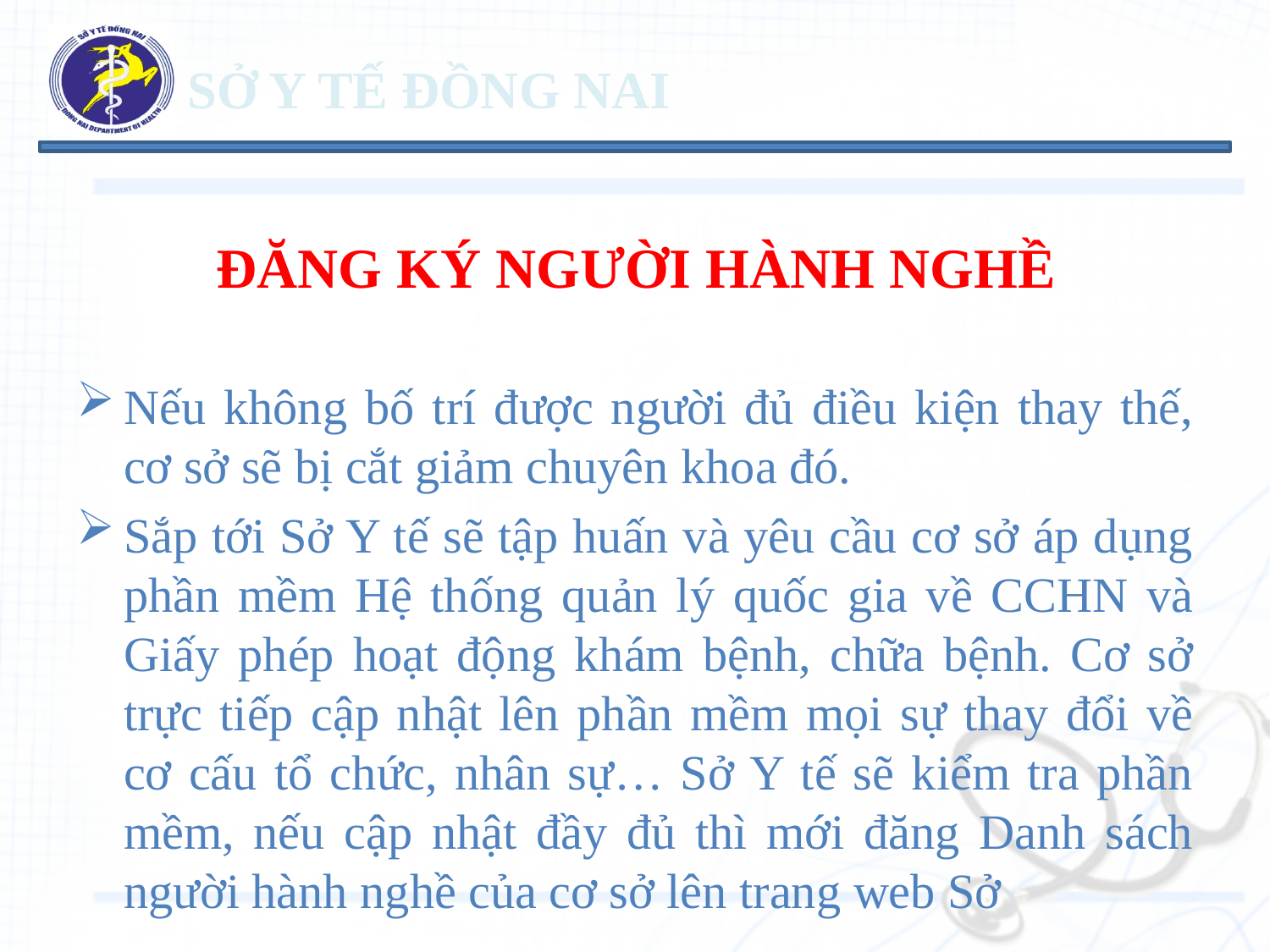

# ĐĂNG KÝ NGƯỜI HÀNH NGHỀ
Nếu không bố trí được người đủ điều kiện thay thế, cơ sở sẽ bị cắt giảm chuyên khoa đó.
Sắp tới Sở Y tế sẽ tập huấn và yêu cầu cơ sở áp dụng phần mềm Hệ thống quản lý quốc gia về CCHN và Giấy phép hoạt động khám bệnh, chữa bệnh. Cơ sở trực tiếp cập nhật lên phần mềm mọi sự thay đổi về cơ cấu tổ chức, nhân sự… Sở Y tế sẽ kiểm tra phần mềm, nếu cập nhật đầy đủ thì mới đăng Danh sách người hành nghề của cơ sở lên trang web Sở